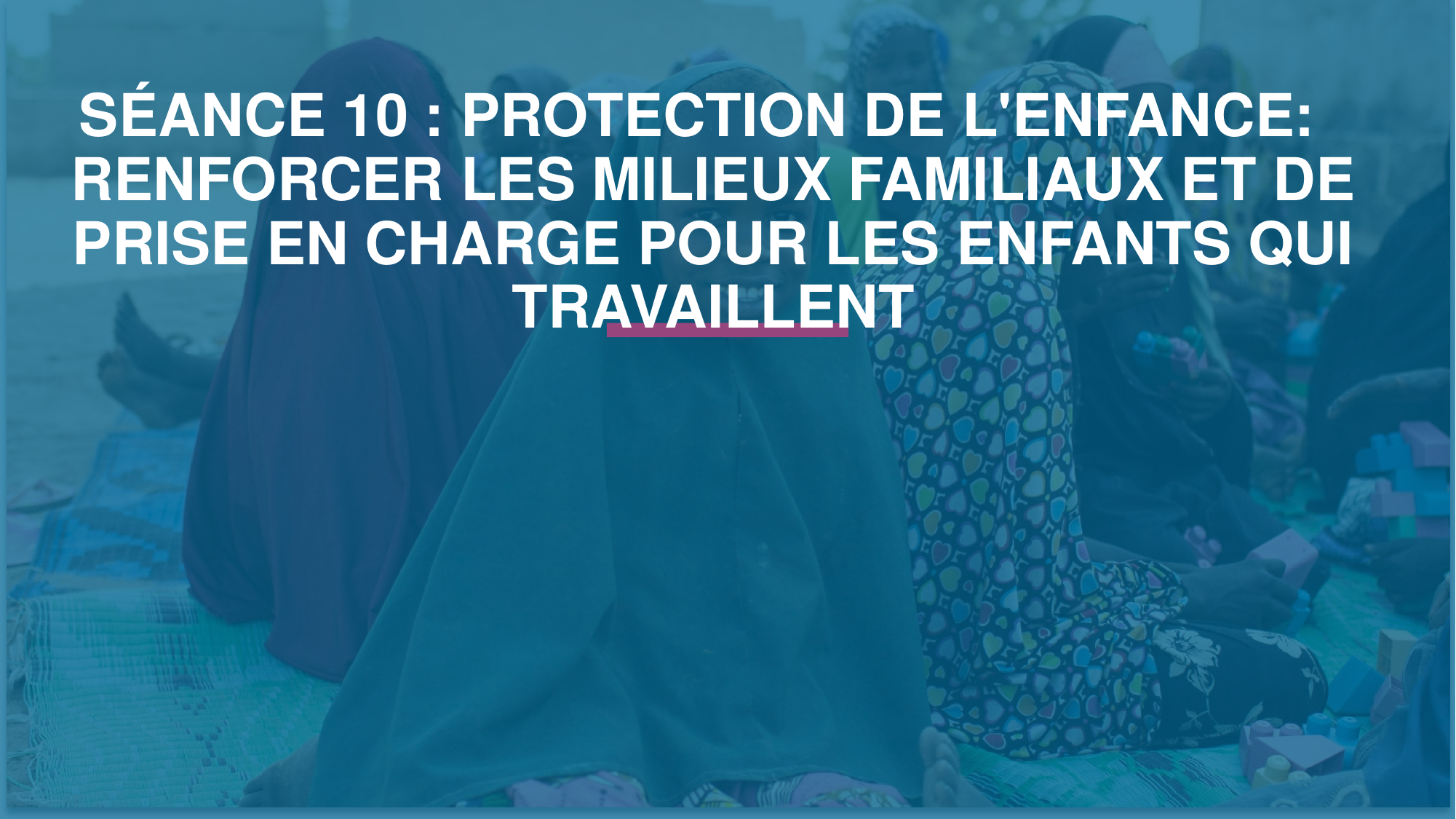

SÉANCE 10 : PROTECTION DE L'ENFANCE:
RENFORCER LES MILIEUX FAMILIAUX ET DE PRISE EN CHARGE POUR LES ENFANTS QUI TRAVAILLENT